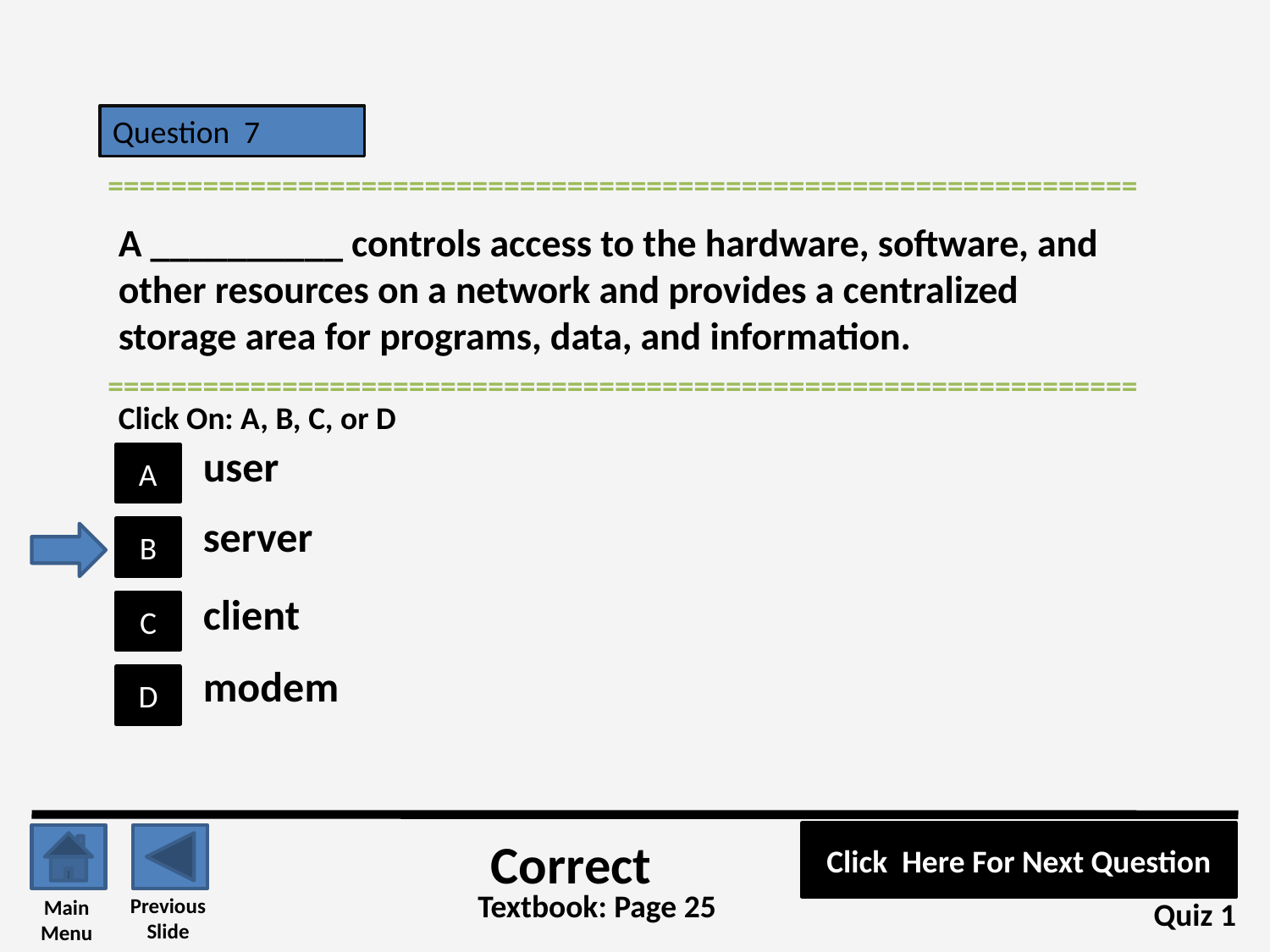

Question  7
=================================================================
A __________ controls access to the hardware, software, and other resources on a network and provides a centralized storage area for programs, data, and information.
=================================================================
Click On: A, B, C, or D
user
A
server
B

client
C

modem
D
Click  Here For Next Question

Correct
Textbook: Page 25
Previous
Slide
Main
Menu
Quiz 1